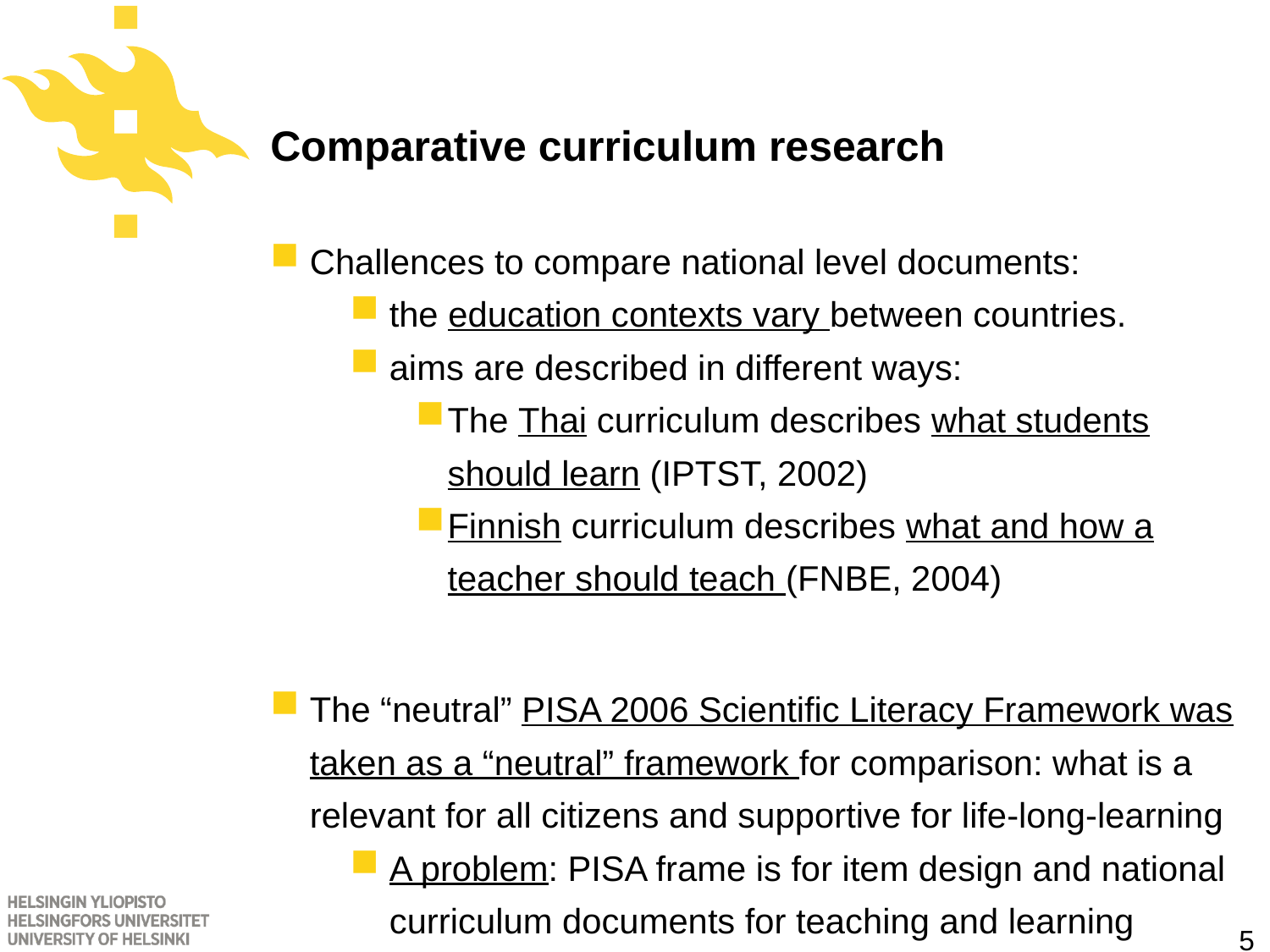

# Comparative curriculum research
Challences to compare national level documents:
the education contexts vary between countries.
aims are described in different ways:
The Thai curriculum describes what students should learn (IPTST, 2002)
Finnish curriculum describes what and how a teacher should teach (FNBE, 2004)

The “neutral” PISA 2006 Scientific Literacy Framework was taken as a “neutral” framework for comparison: what is a relevant for all citizens and supportive for life-long-learning
A problem: PISA frame is for item design and national curriculum documents for teaching and learning design.
5